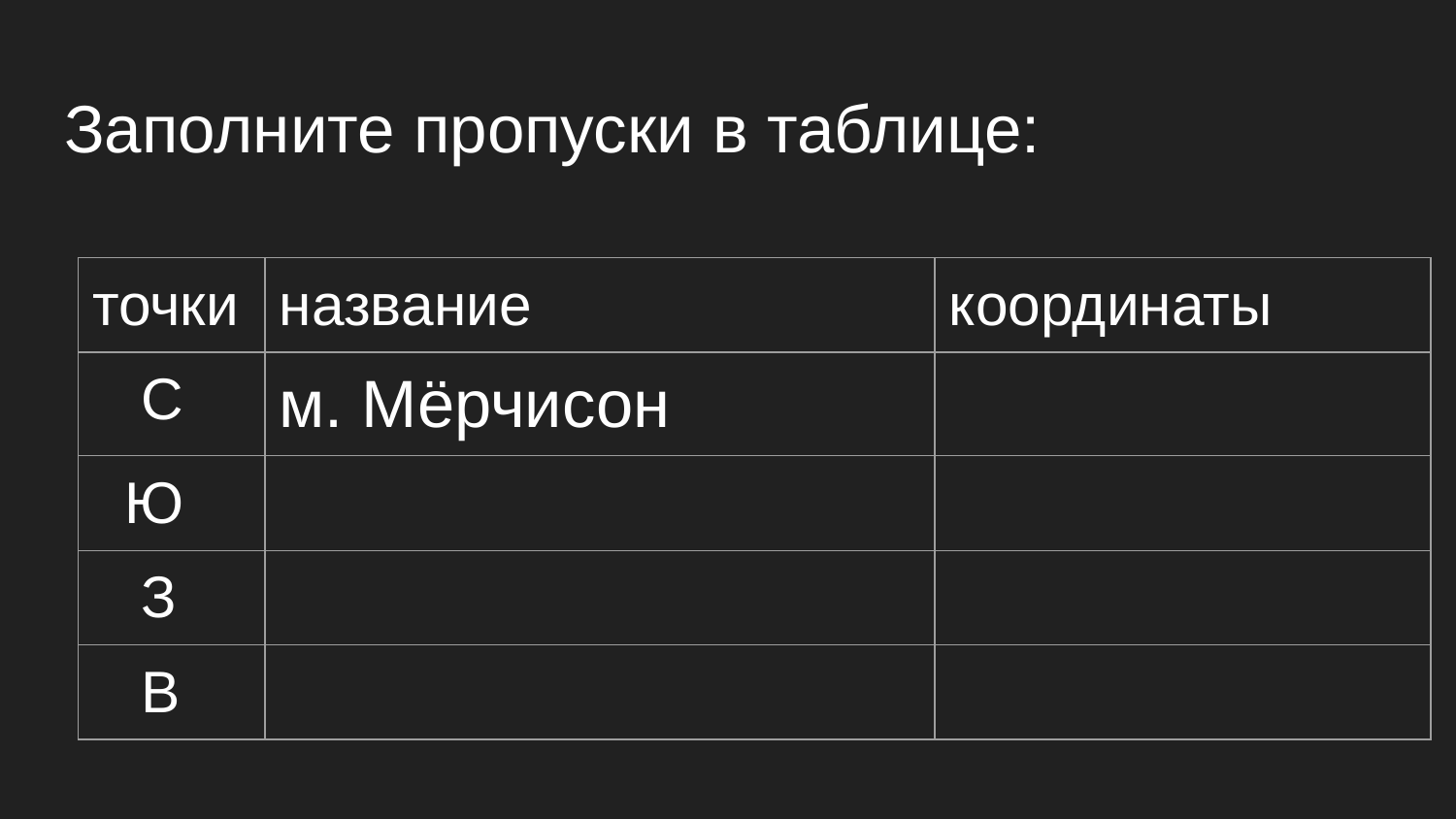

# Заполните пропуски в таблице:

| точки | название | координаты |
| --- | --- | --- |
| С | м. Мёрчисон |  |
| Ю |  |  |
| З |  |  |
| В |  |  |